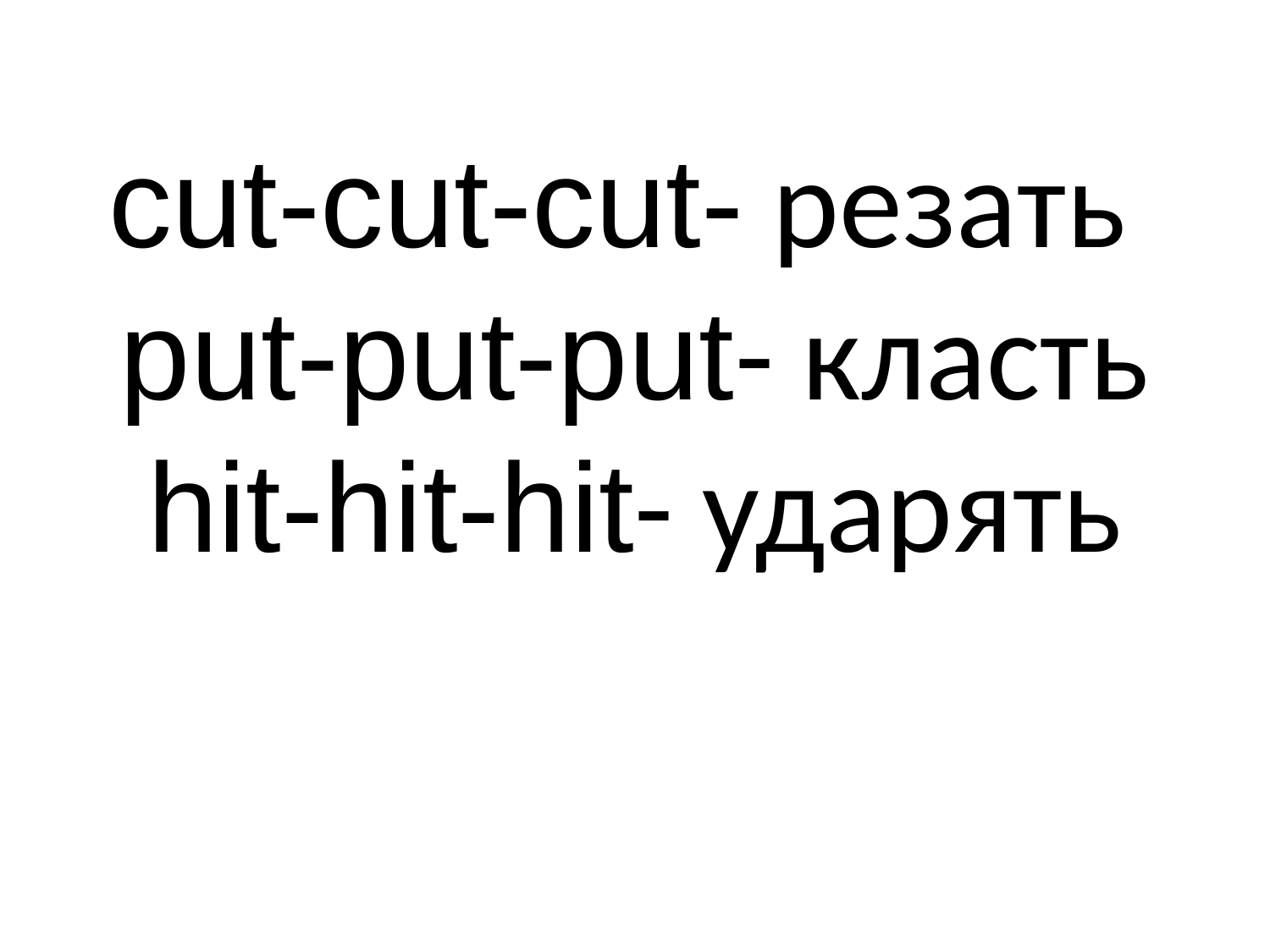

# cut-cut-cut- резать put-put-put- класть hit-hit-hit- ударять